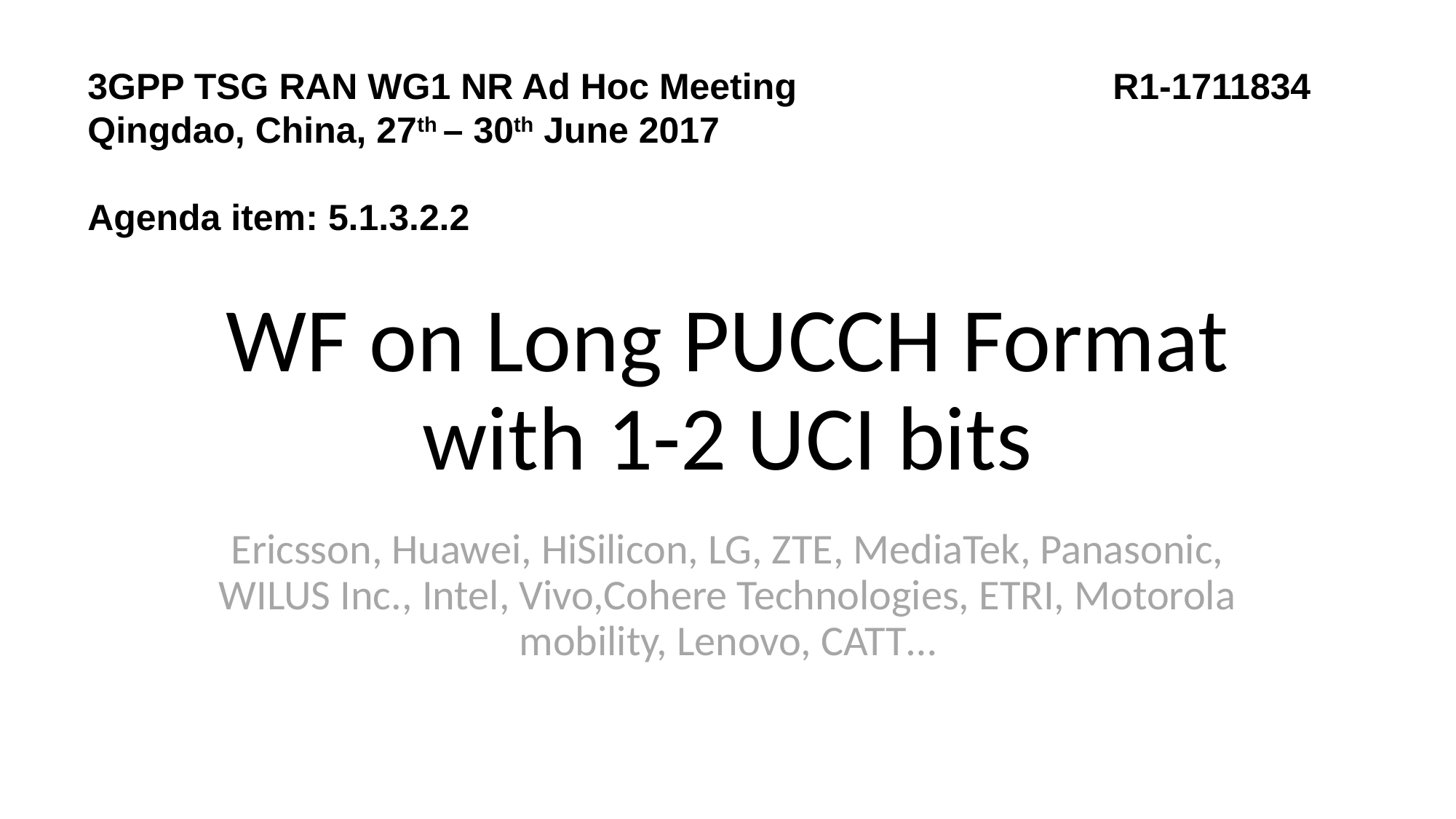

3GPP TSG RAN WG1 NR Ad Hoc Meeting                               R1-1711834
Qingdao, China, 27th – 30th June 2017

Agenda item: 5.1.3.2.2
# WF on Long PUCCH Format with 1-2 UCI bits
Ericsson, Huawei, HiSilicon, LG, ZTE, MediaTek, Panasonic, WILUS Inc., Intel, Vivo,Cohere Technologies, ETRI, Motorola mobility, Lenovo, CATT…